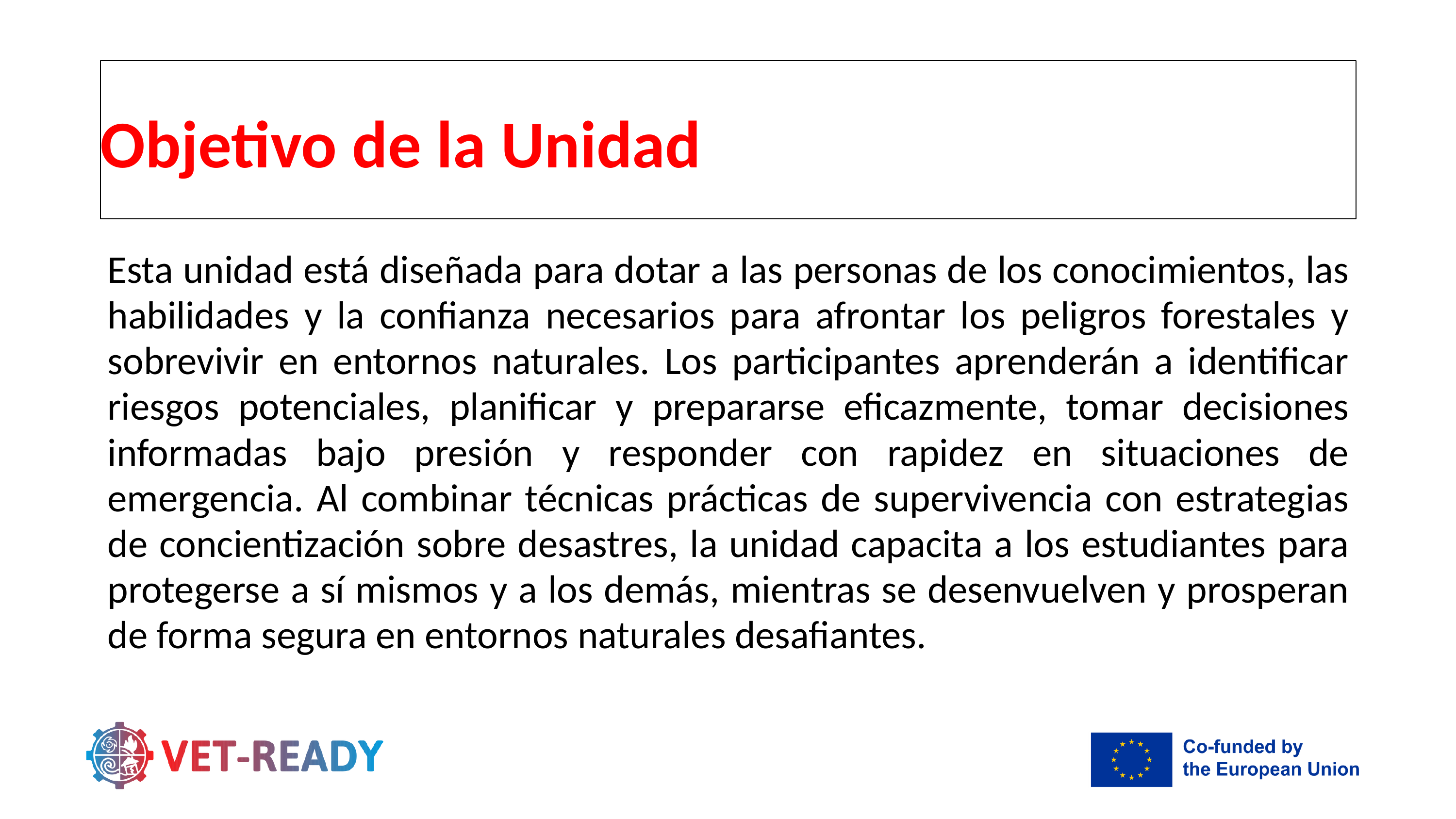

Objetivo de la Unidad
Esta unidad está diseñada para dotar a las personas de los conocimientos, las habilidades y la confianza necesarios para afrontar los peligros forestales y sobrevivir en entornos naturales. Los participantes aprenderán a identificar riesgos potenciales, planificar y prepararse eficazmente, tomar decisiones informadas bajo presión y responder con rapidez en situaciones de emergencia. Al combinar técnicas prácticas de supervivencia con estrategias de concientización sobre desastres, la unidad capacita a los estudiantes para protegerse a sí mismos y a los demás, mientras se desenvuelven y prosperan de forma segura en entornos naturales desafiantes.